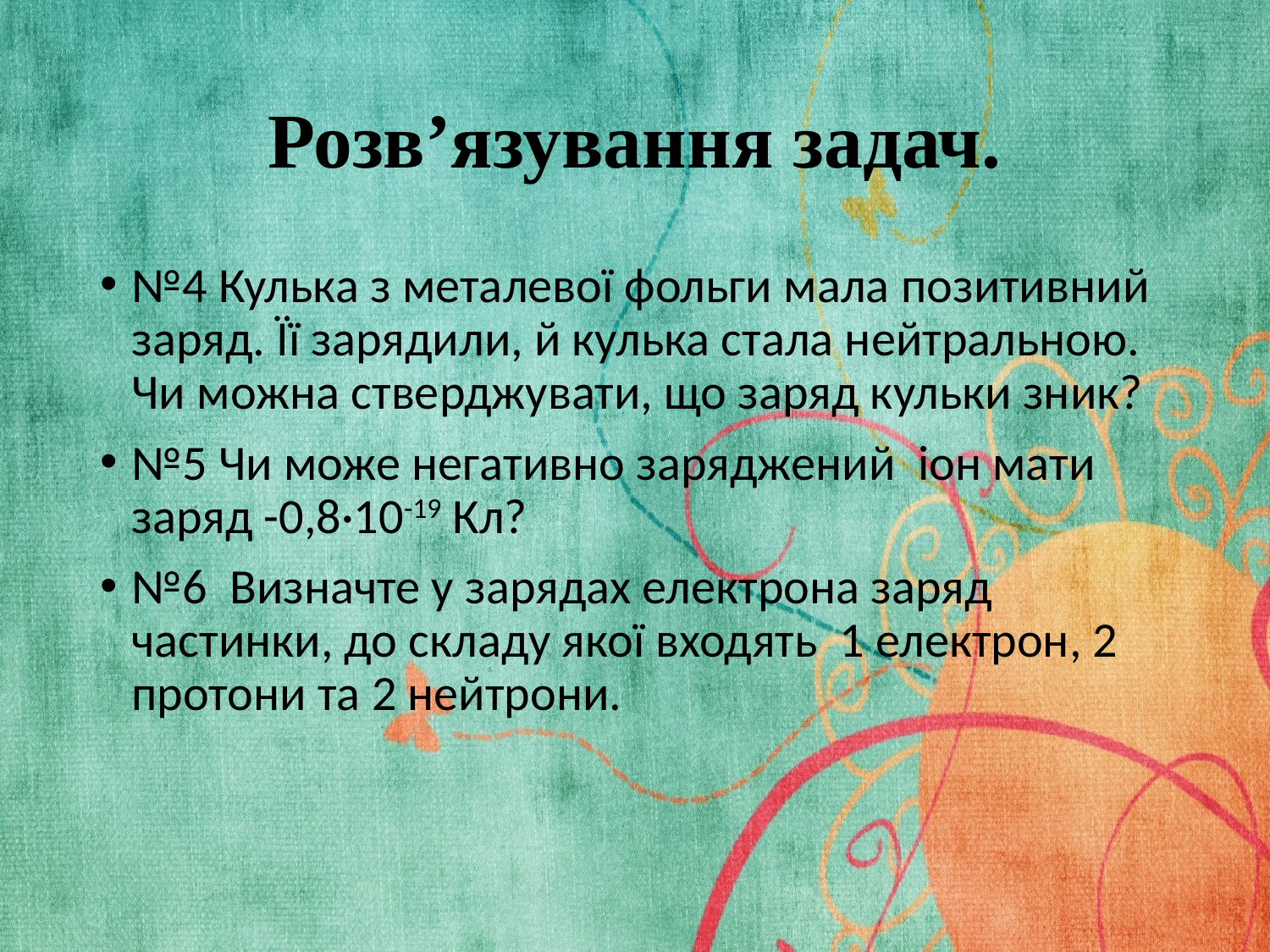

# Розв’язування задач.
№4 Кулька з металевої фольги мала позитивний заряд. Її зарядили, й кулька стала нейтральною. Чи можна стверджувати, що заряд кульки зник?
№5 Чи може негативно заряджений  іон мати заряд -0,8·10-19 Кл?
№6  Визначте у зарядах електрона заряд частинки, до складу якої входять  1 електрон, 2 протони та 2 нейтрони.